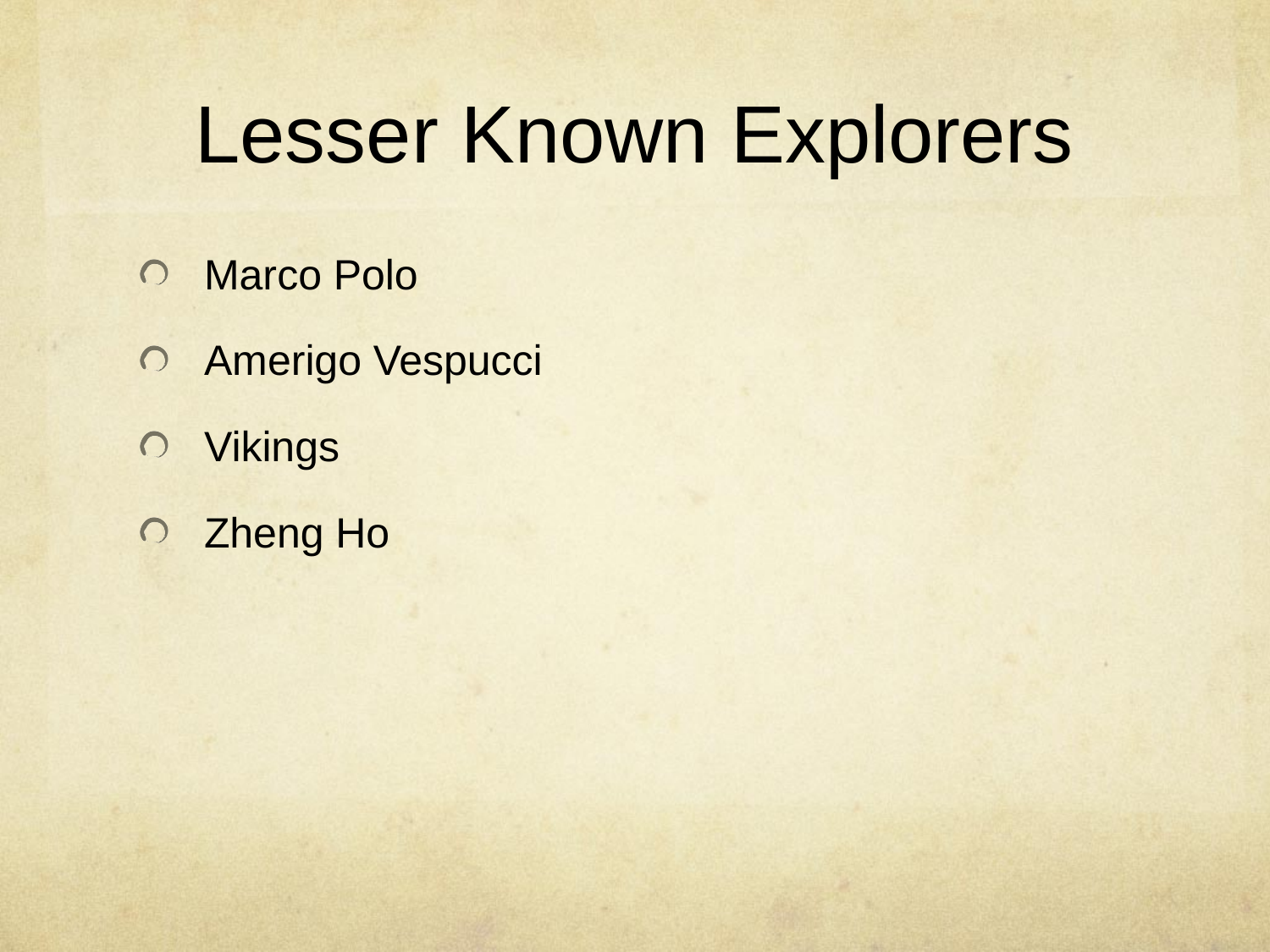

# Lesser Known Explorers
Marco Polo
Amerigo Vespucci
Vikings
Zheng Ho